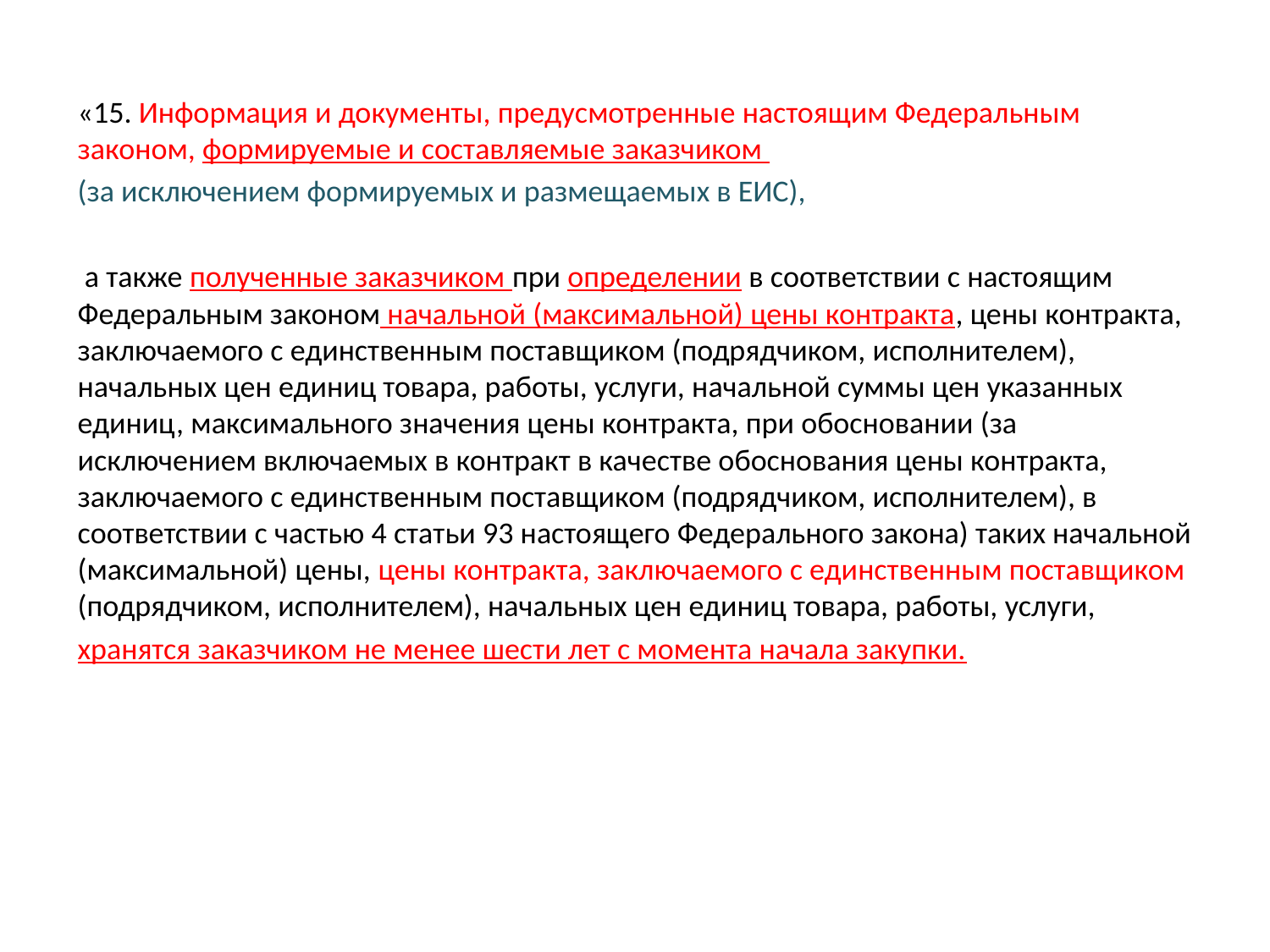

«15. Информация и документы, предусмотренные настоящим Федеральным законом, формируемые и составляемые заказчиком
(за исключением формируемых и размещаемых в ЕИС),

 а также полученные заказчиком при определении в соответствии с настоящим Федеральным законом начальной (максимальной) цены контракта, цены контракта, заключаемого с единственным поставщиком (подрядчиком, исполнителем), начальных цен единиц товара, работы, услуги, начальной суммы цен указанных единиц, максимального значения цены контракта, при обосновании (за исключением включаемых в контракт в качестве обоснования цены контракта, заключаемого с единственным поставщиком (подрядчиком, исполнителем), в соответствии с частью 4 статьи 93 настоящего Федерального закона) таких начальной (максимальной) цены, цены контракта, заключаемого с единственным поставщиком (подрядчиком, исполнителем), начальных цен единиц товара, работы, услуги,
хранятся заказчиком не менее шести лет с момента начала закупки.